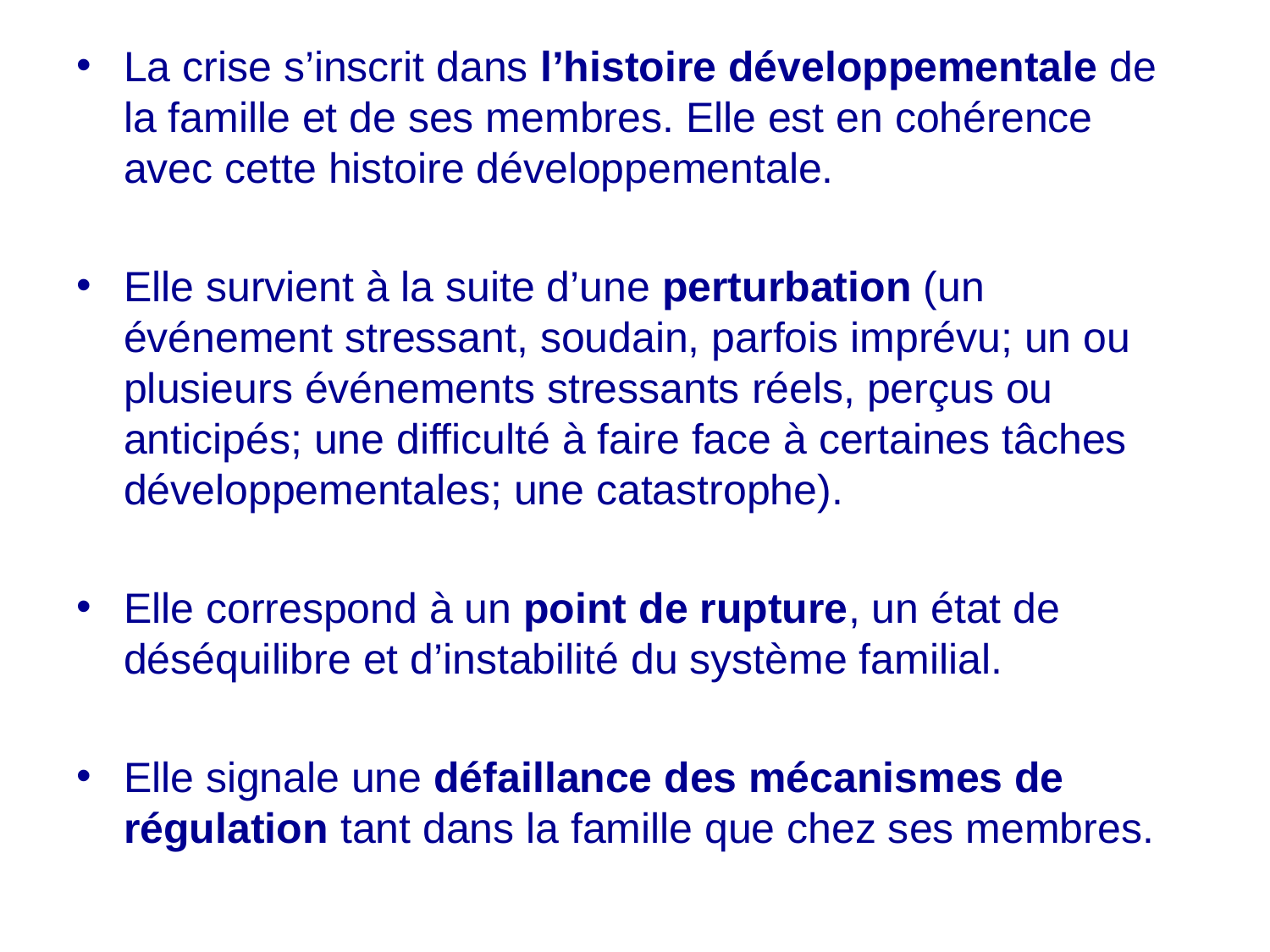

La crise s’inscrit dans l’histoire développementale de la famille et de ses membres. Elle est en cohérence avec cette histoire développementale.

Elle survient à la suite d’une perturbation (un événement stressant, soudain, parfois imprévu; un ou plusieurs événements stressants réels, perçus ou anticipés; une difficulté à faire face à certaines tâches développementales; une catastrophe).

Elle correspond à un point de rupture, un état de déséquilibre et d’instabilité du système familial.

Elle signale une défaillance des mécanismes de régulation tant dans la famille que chez ses membres.